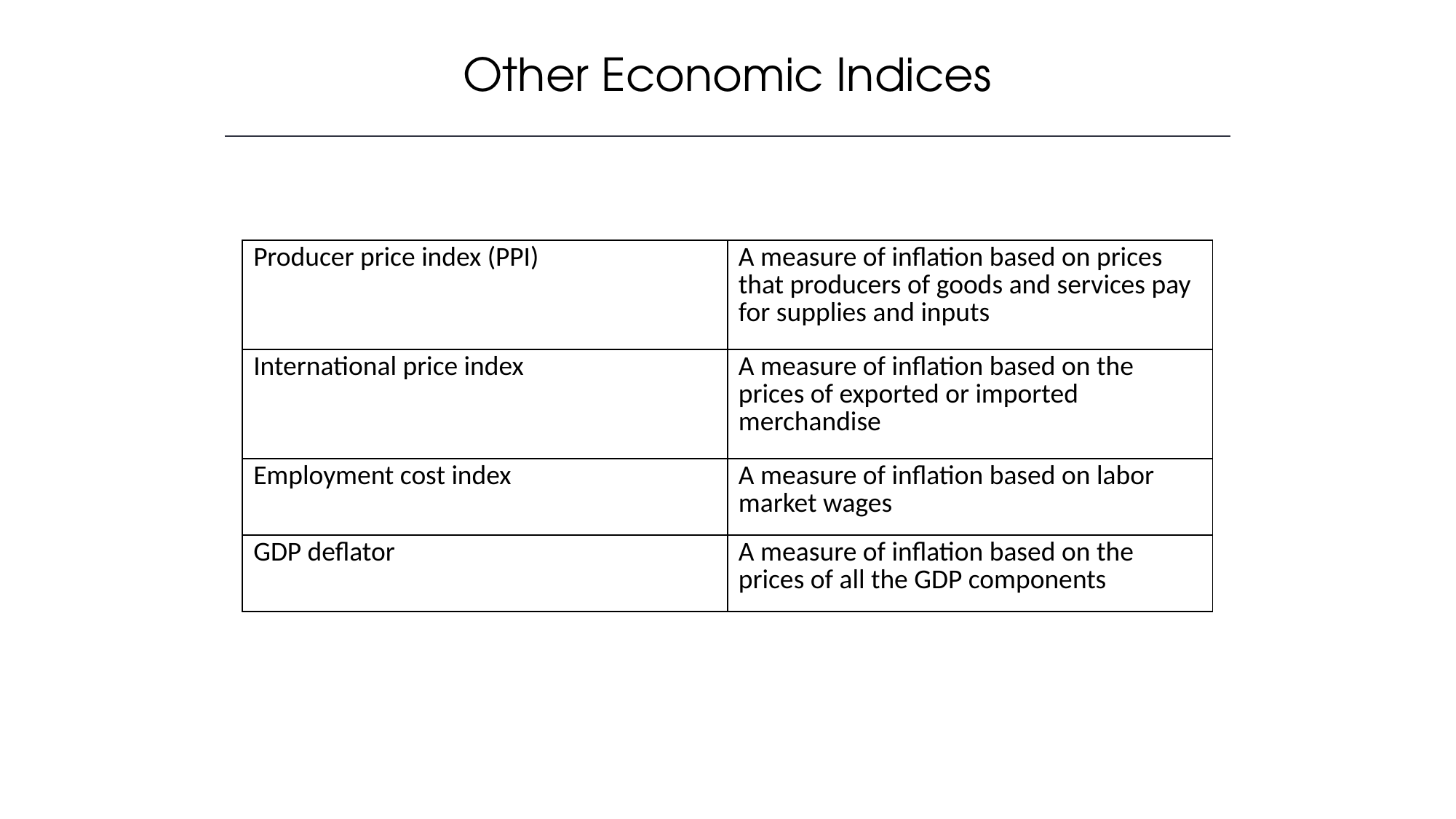

Other Economic Indices
HAWKES LEARNING
| Producer price index (PPI) | A measure of inflation based on prices that producers of goods and services pay for supplies and inputs |
| --- | --- |
| International price index | A measure of inflation based on the prices of exported or imported merchandise |
| Employment cost index | A measure of inflation based on labor market wages |
| GDP deflator | A measure of inflation based on the prices of all the GDP components |